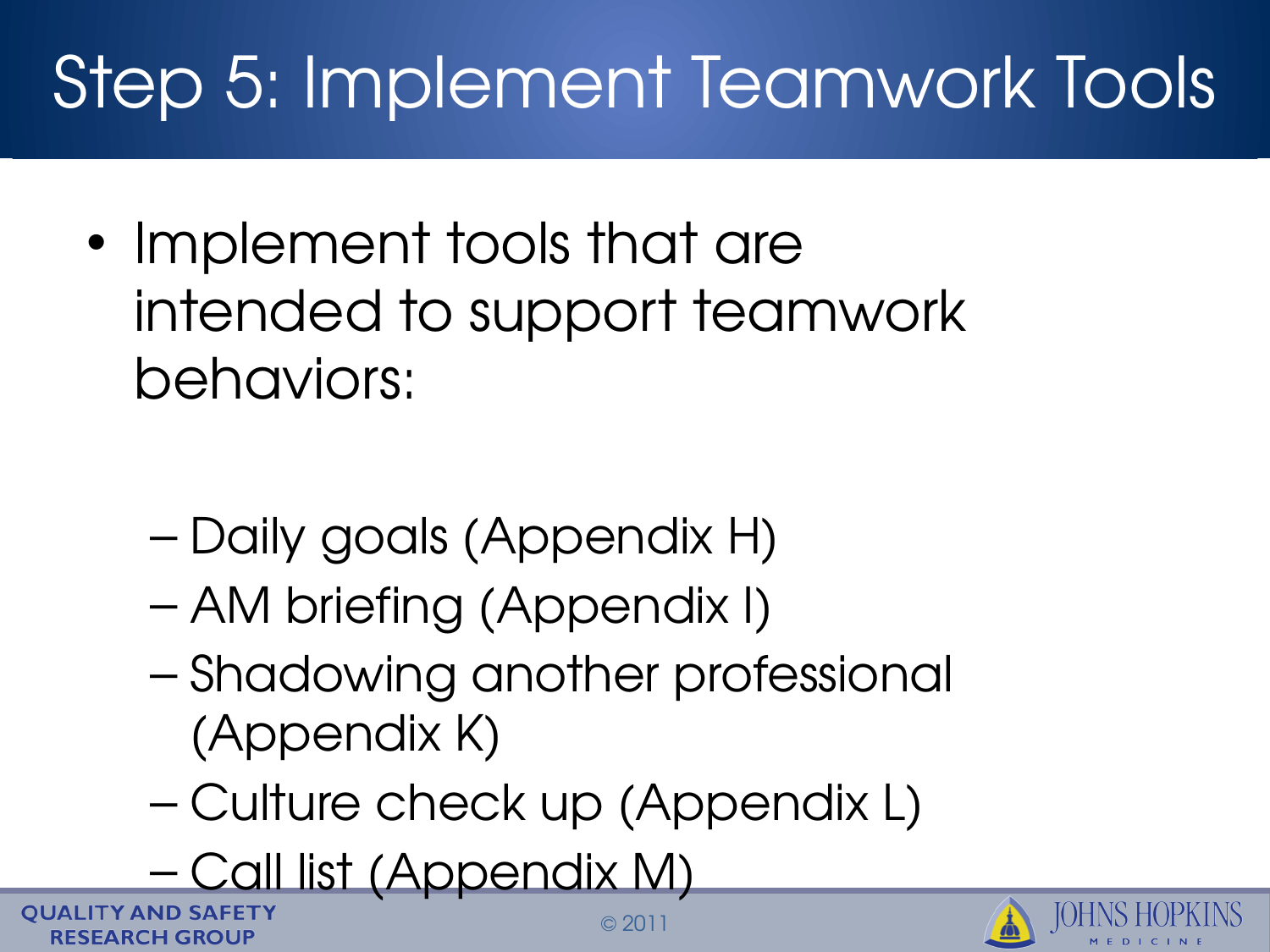

# Step 5: Implement Teamwork Tools
Implement tools that are intended to support teamwork behaviors:

Daily goals (Appendix H)
AM briefing (Appendix I)
Shadowing another professional (Appendix K)
Culture check up (Appendix L)
Call list (Appendix M)